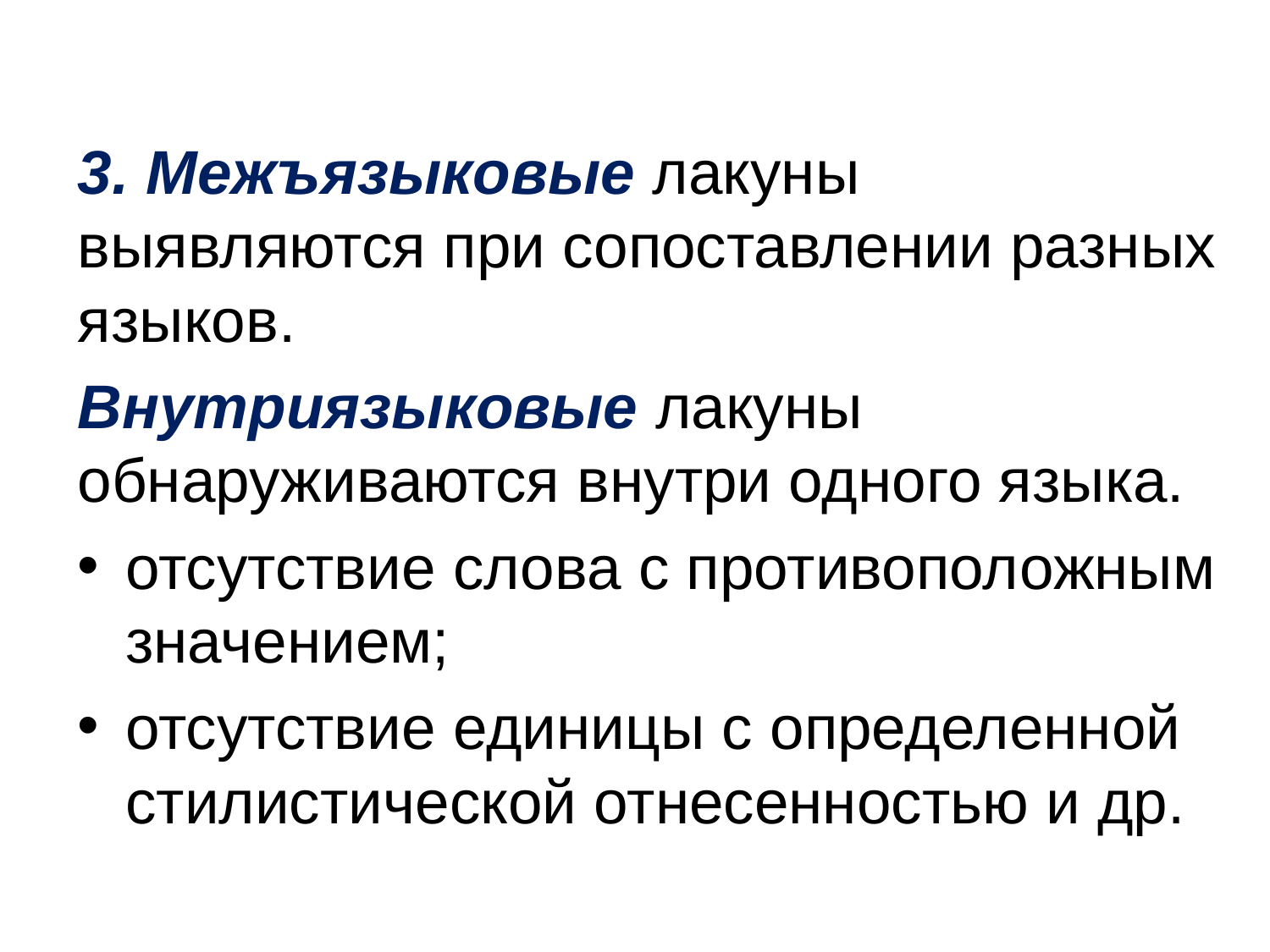

3. Межъязыковые лакуны выявляются при сопоставлении разных языков.
Внутриязыковые лакуны обнаруживаются внутри одного языка.
отсутствие слова с противоположным значением;
отсутствие единицы с определенной стилистической отнесенностью и др.